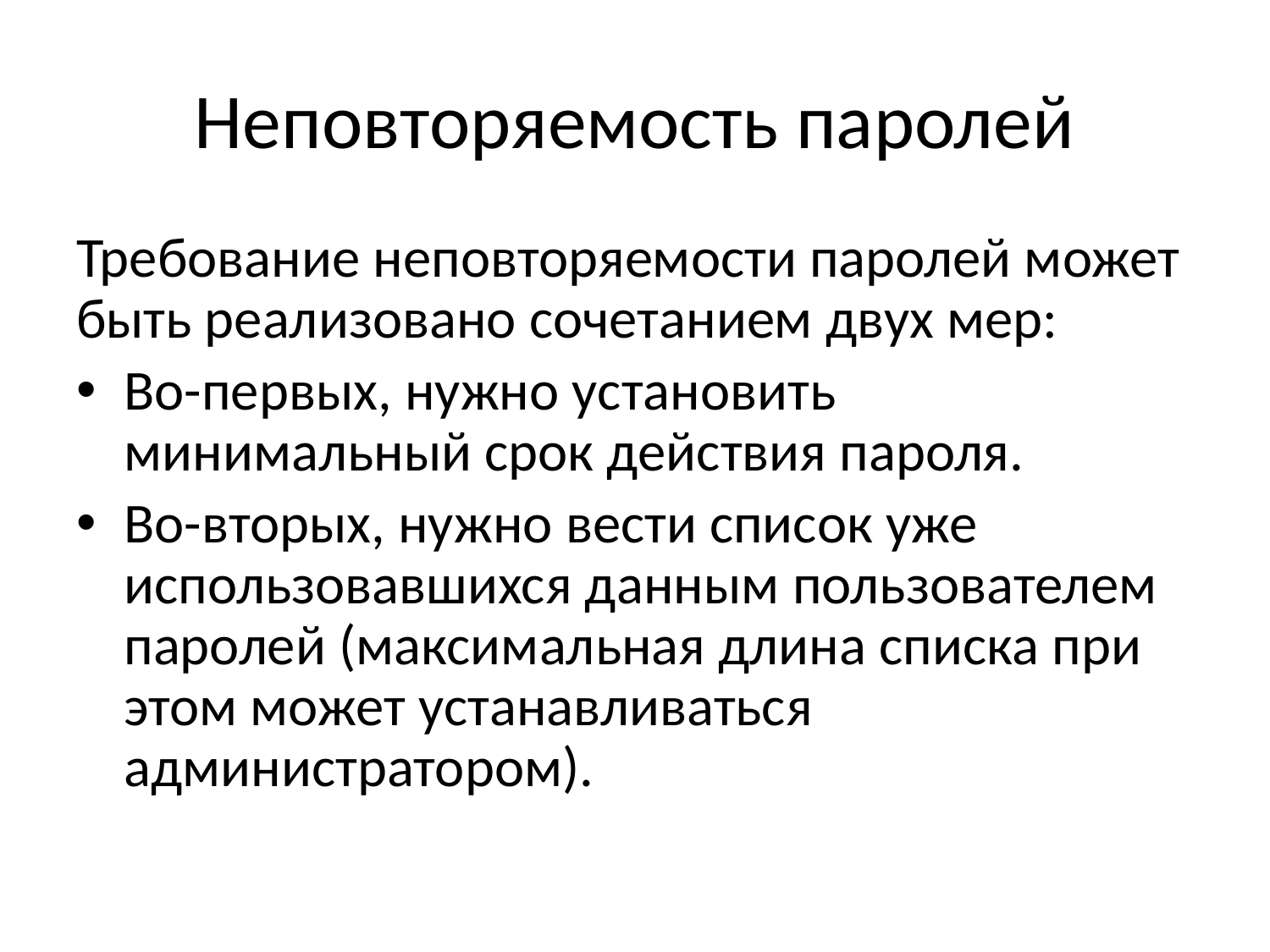

# Неповторяемость паролей
Требование неповторяемости паролей может быть реализовано сочетанием двух мер:
Во-первых, нужно установить минимальный срок действия пароля.
Во-вторых, нужно вести список уже использовавшихся данным пользователем паролей (максимальная длина списка при этом может устанавливаться администратором).